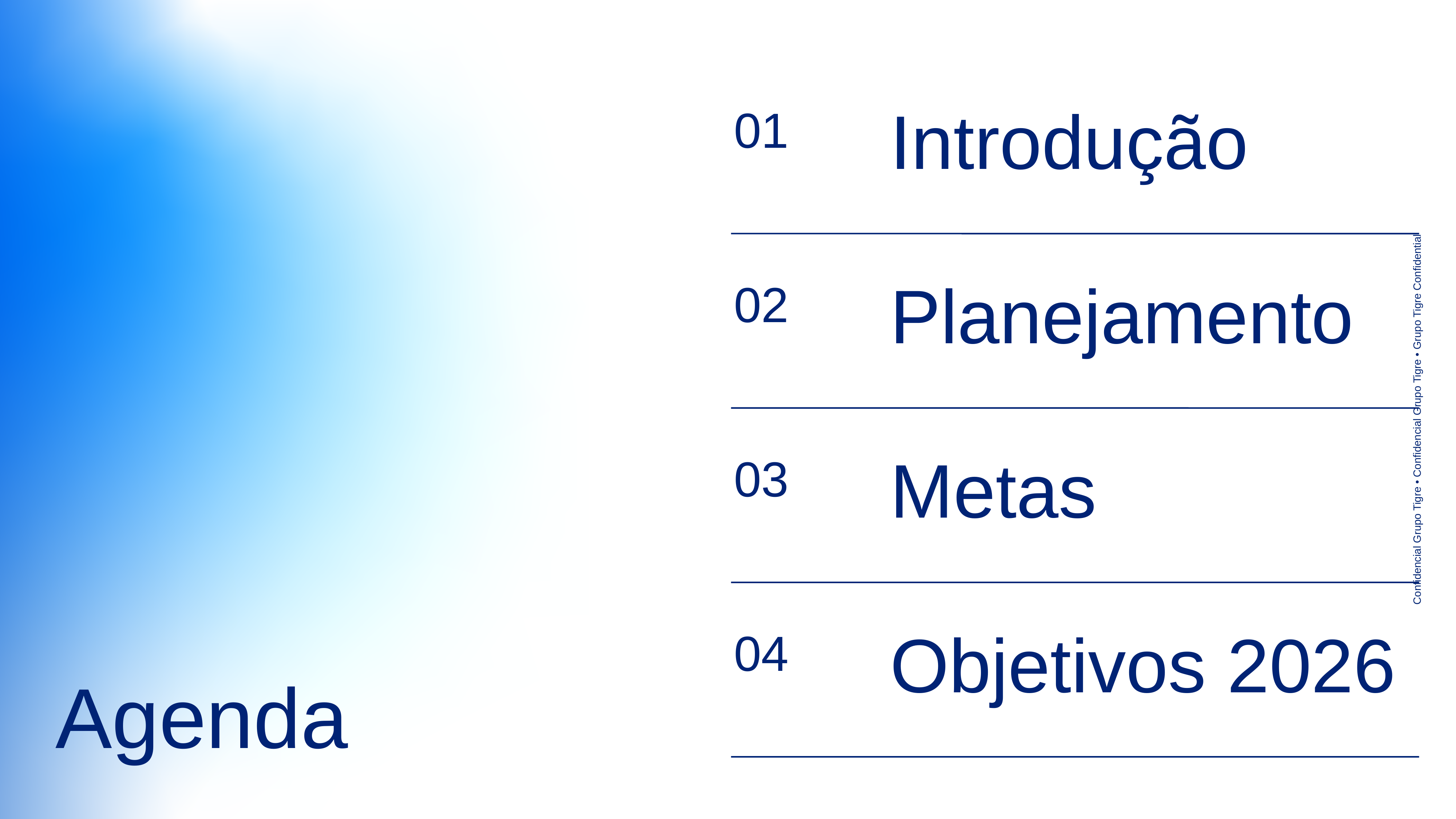

Introdução
01
Planejamento
02
Metas
03
Objetivos 2026
04
Agenda